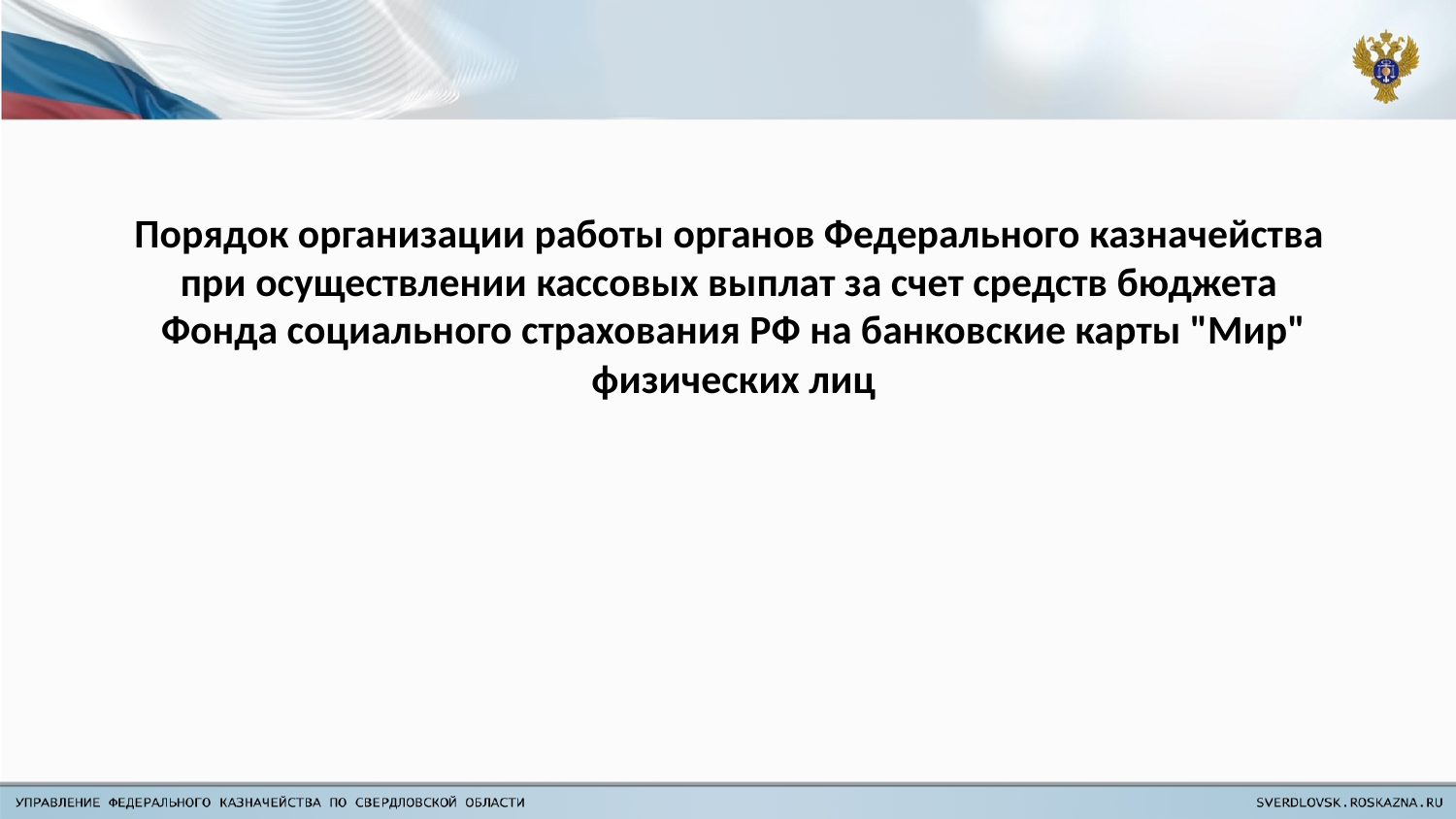

# Порядок организации работы органов Федерального казначейства при осуществлении кассовых выплат за счет средств бюджета Фонда социального страхования РФ на банковские карты "Мир" физических лиц